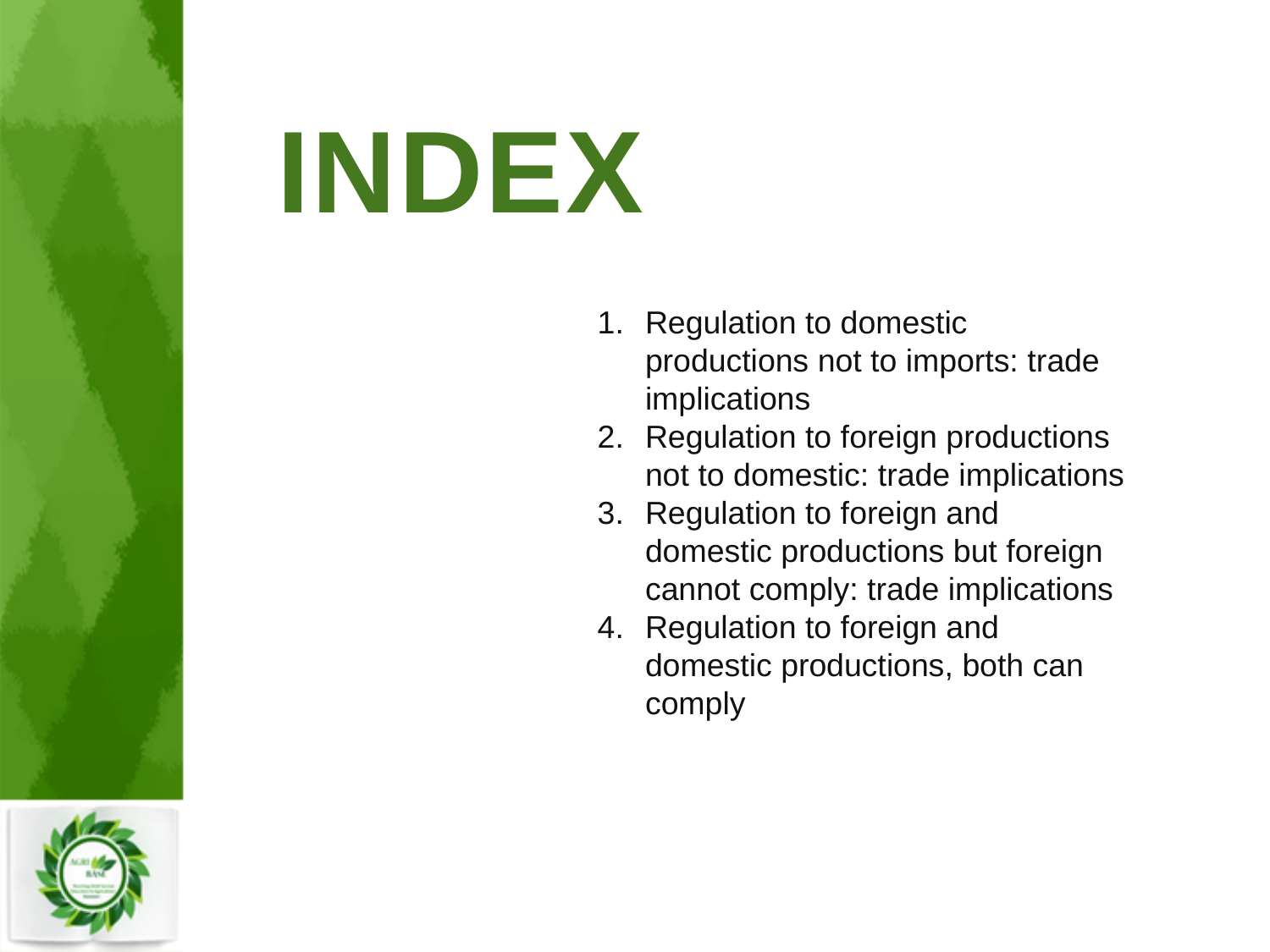

INDEX
Regulation to domestic productions not to imports: trade implications
Regulation to foreign productions not to domestic: trade implications
Regulation to foreign and domestic productions but foreign cannot comply: trade implications
Regulation to foreign and domestic productions, both can comply